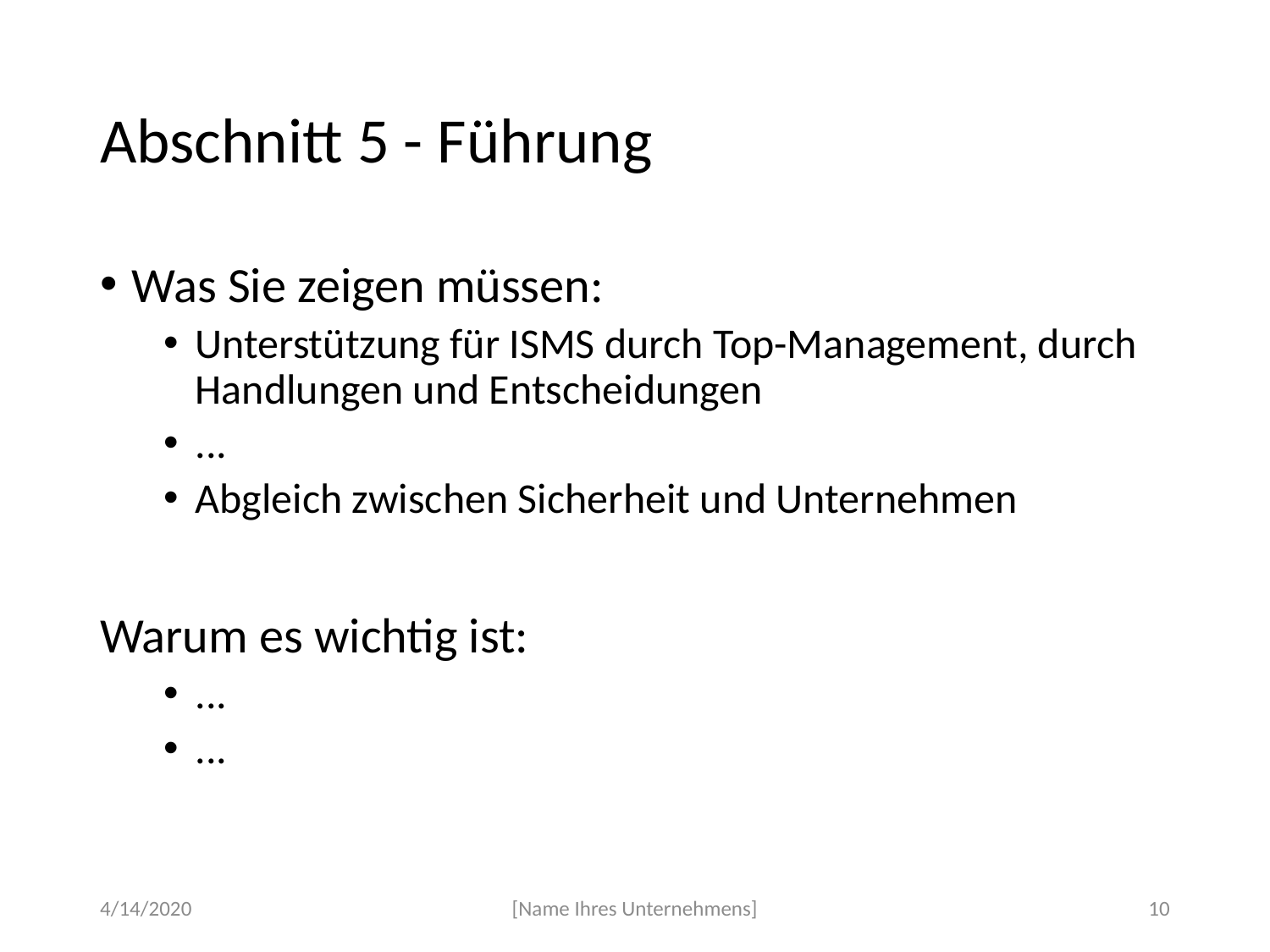

# Abschnitt 5 - Führung
Was Sie zeigen müssen:
Unterstützung für ISMS durch Top-Management, durch Handlungen und Entscheidungen
...
Abgleich zwischen Sicherheit und Unternehmen

Warum es wichtig ist:
...
...
4/14/2020
[Name Ihres Unternehmens]
10